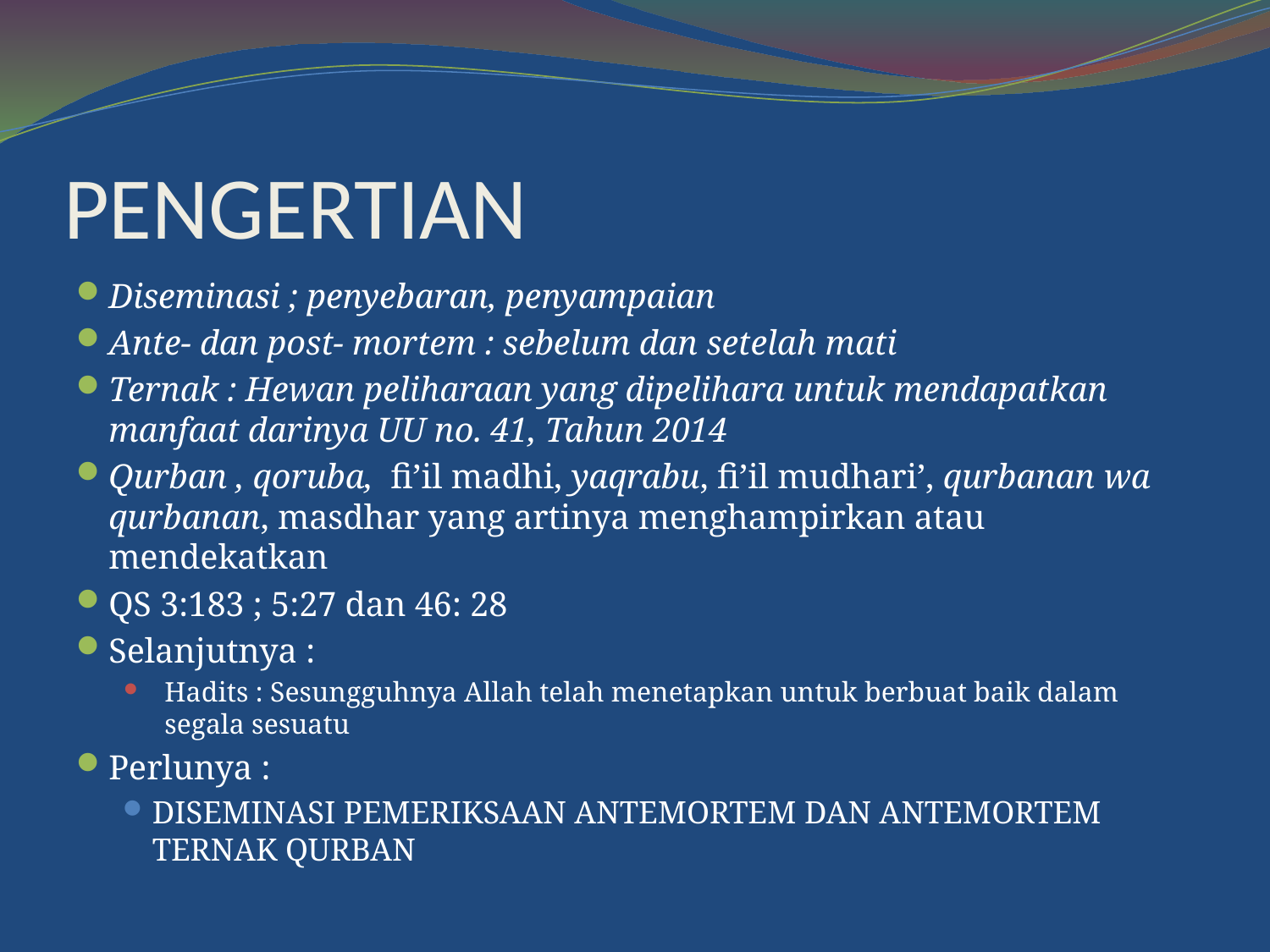

# PENGERTIAN
Diseminasi ; penyebaran, penyampaian
Ante- dan post- mortem : sebelum dan setelah mati
Ternak : Hewan peliharaan yang dipelihara untuk mendapatkan manfaat darinya UU no. 41, Tahun 2014
Qurban , qoruba,  fi’il madhi, yaqrabu, fi’il mudhari’, qurbanan wa qurbanan, masdhar yang artinya menghampirkan atau mendekatkan
QS 3:183 ; 5:27 dan 46: 28
Selanjutnya :
Hadits : Sesungguhnya Allah telah menetapkan untuk berbuat baik dalam segala sesuatu
Perlunya :
DISEMINASI PEMERIKSAAN ANTEMORTEM DAN ANTEMORTEM TERNAK QURBAN